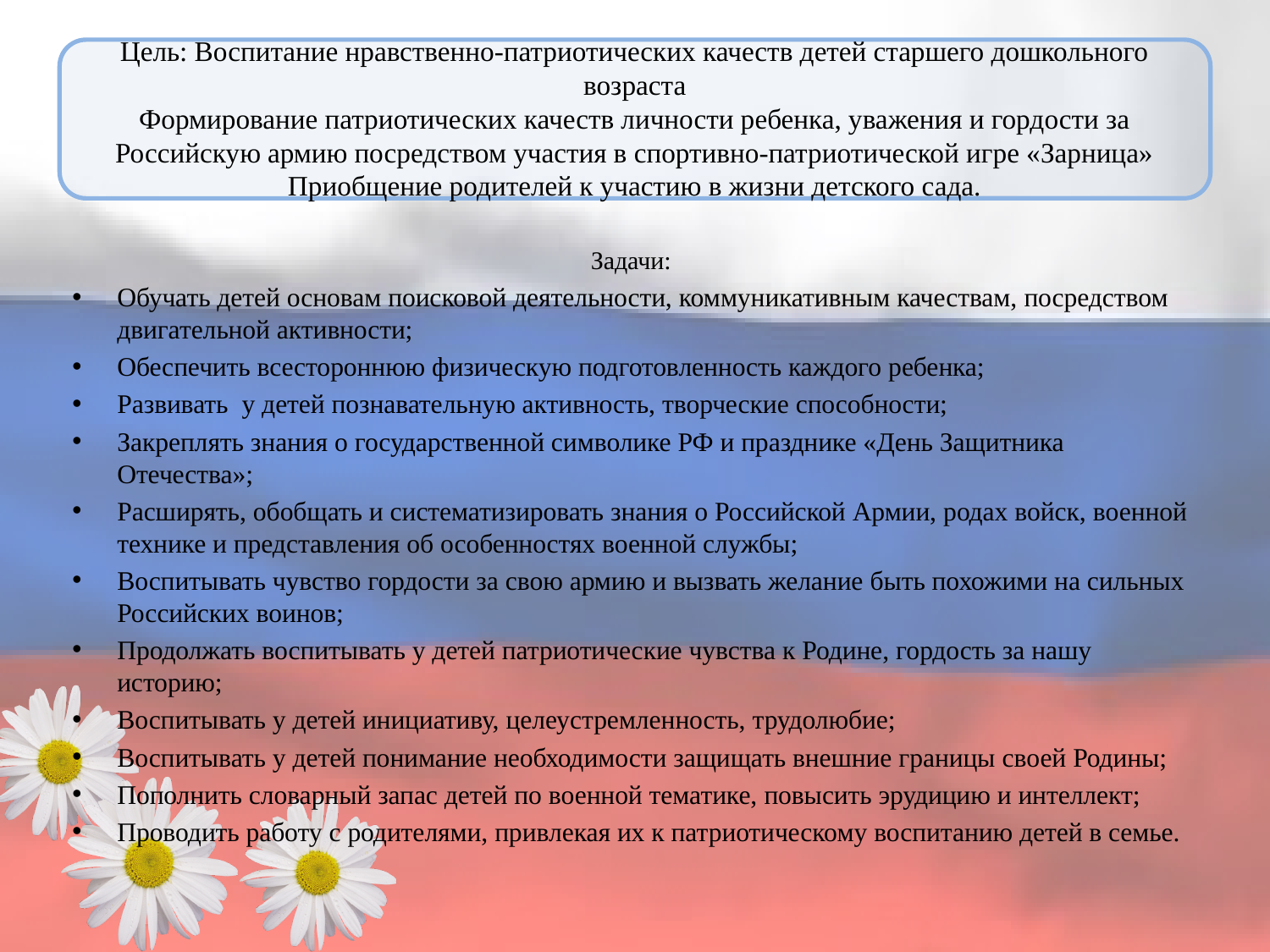

# Цель: Воспитание нравственно-патриотических качеств детей старшего дошкольного возраста Формирование патриотических качеств личности ребенка, уважения и гордости за Российскую армию посредством участия в спортивно-патриотической игре «Зарница» Приобщение родителей к участию в жизни детского сада.
Задачи:
Обучать детей основам поисковой деятельности, коммуникативным качествам, посредством двигательной активности;
Обеспечить всестороннюю физическую подготовленность каждого ребенка;
Развивать  у детей познавательную активность, творческие способности;
Закреплять знания о государственной символике РФ и празднике «День Защитника Отечества»;
Расширять, обобщать и систематизировать знания о Российской Армии, родах войск, военной технике и представления об особенностях военной службы;
Воспитывать чувство гордости за свою армию и вызвать желание быть похожими на сильных Российских воинов;
Продолжать воспитывать у детей патриотические чувства к Родине, гордость за нашу историю;
Воспитывать у детей инициативу, целеустремленность, трудолюбие;
Воспитывать у детей понимание необходимости защищать внешние границы своей Родины;
Пополнить словарный запас детей по военной тематике, повысить эрудицию и интеллект;
Проводить работу с родителями, привлекая их к патриотическому воспитанию детей в семье.